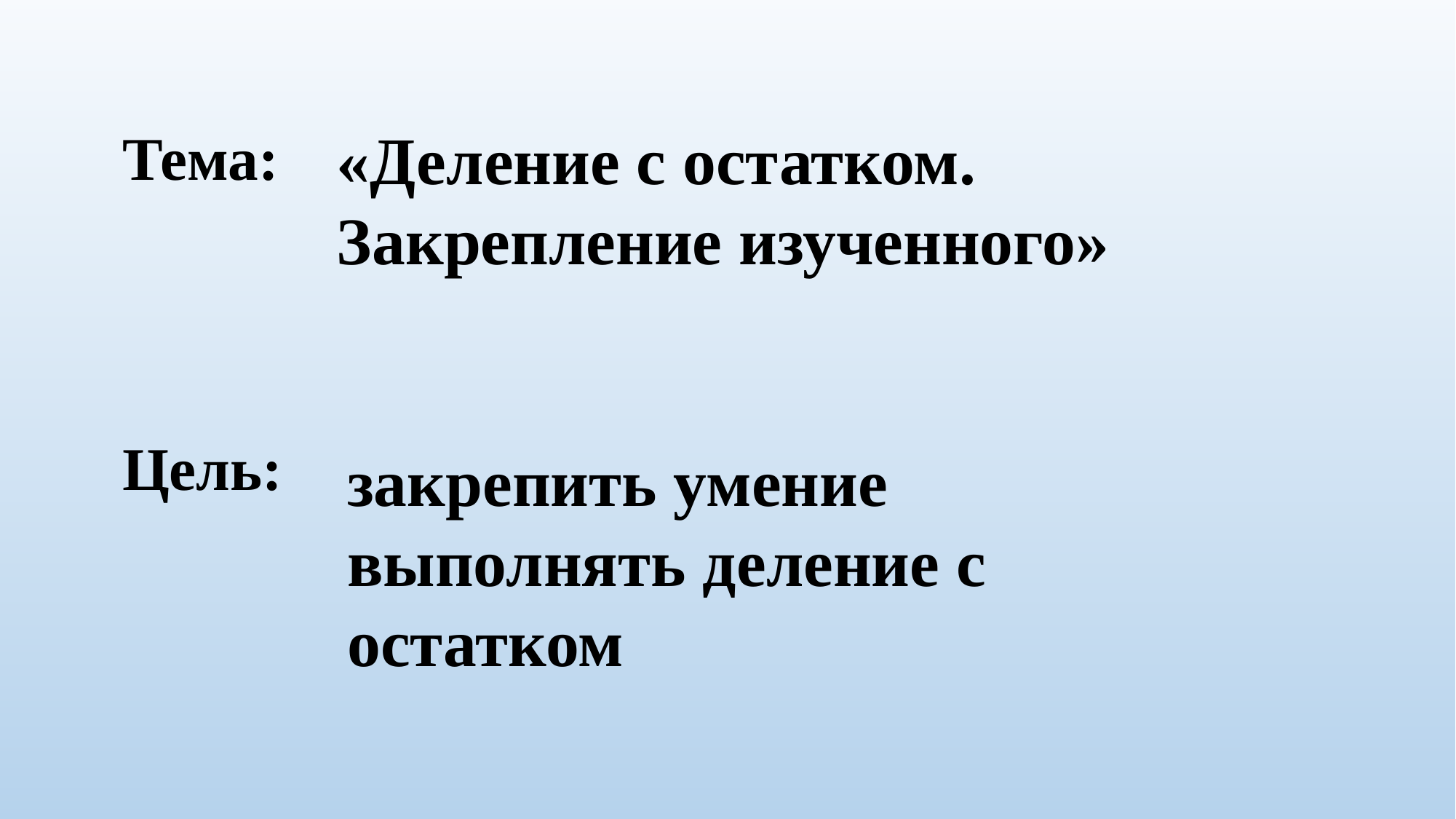

«Деление с остатком. Закрепление изученного»
Тема:
Цель:
закрепить умение выполнять деление с остатком